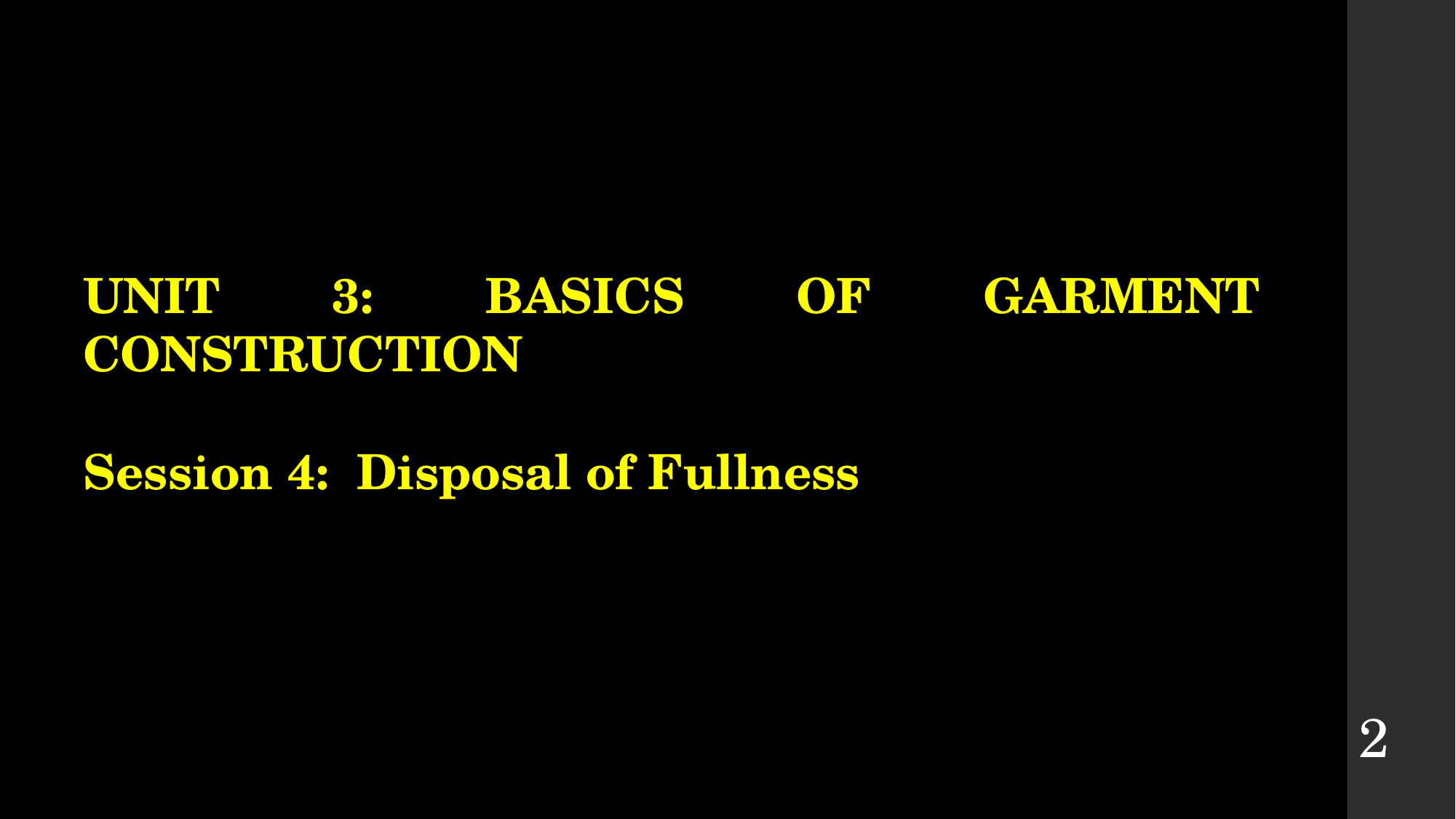

UNIT 3: BASICS OF GARMENT CONSTRUCTION

Session 4:  Disposal of Fullness
2